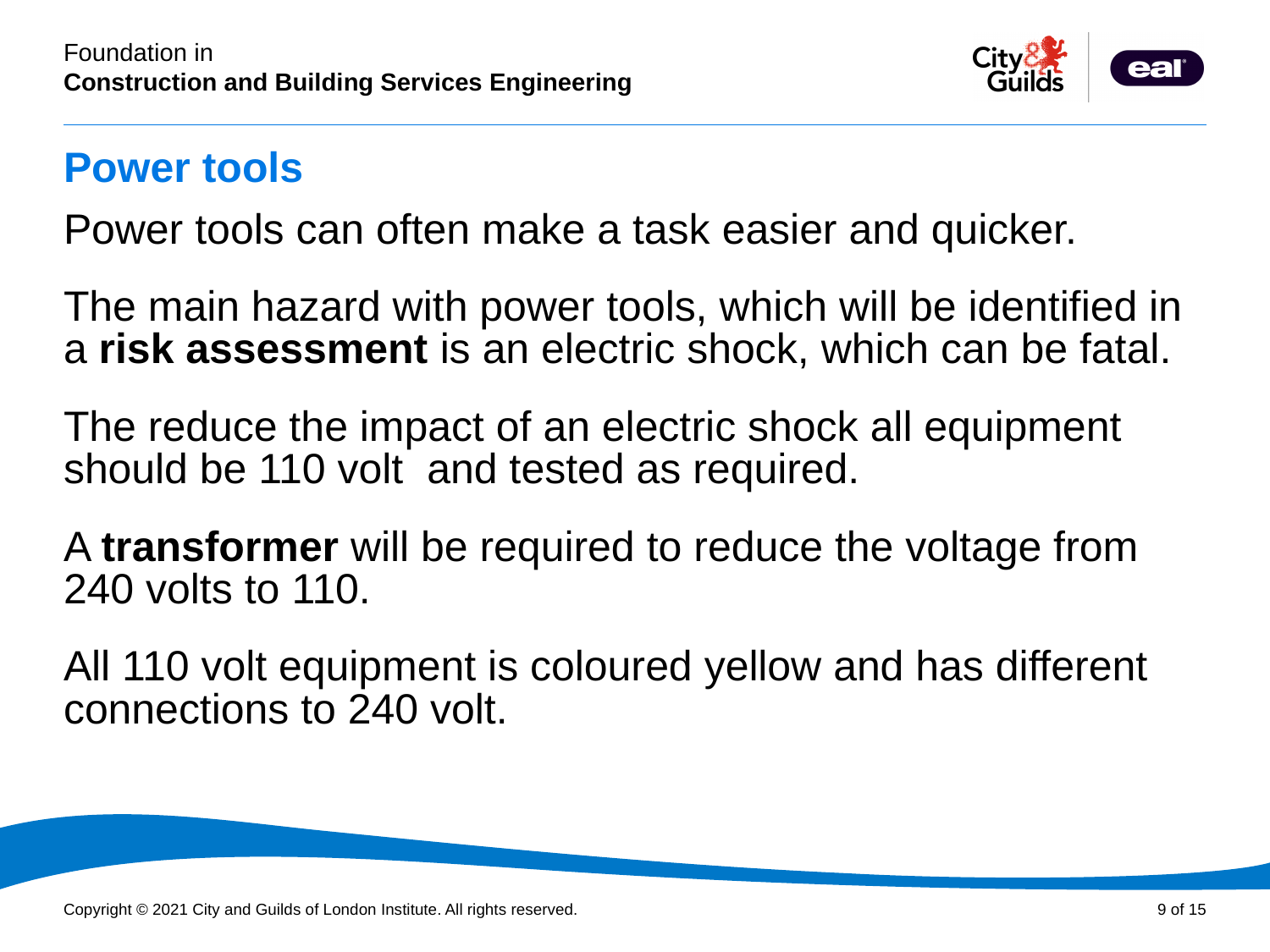

# Power tools
Power tools can often make a task easier and quicker.
The main hazard with power tools, which will be identified in a risk assessment is an electric shock, which can be fatal.
The reduce the impact of an electric shock all equipment should be 110 volt  and tested as required.
A transformer will be required to reduce the voltage from 240 volts to 110.
All 110 volt equipment is coloured yellow and has different connections to 240 volt.